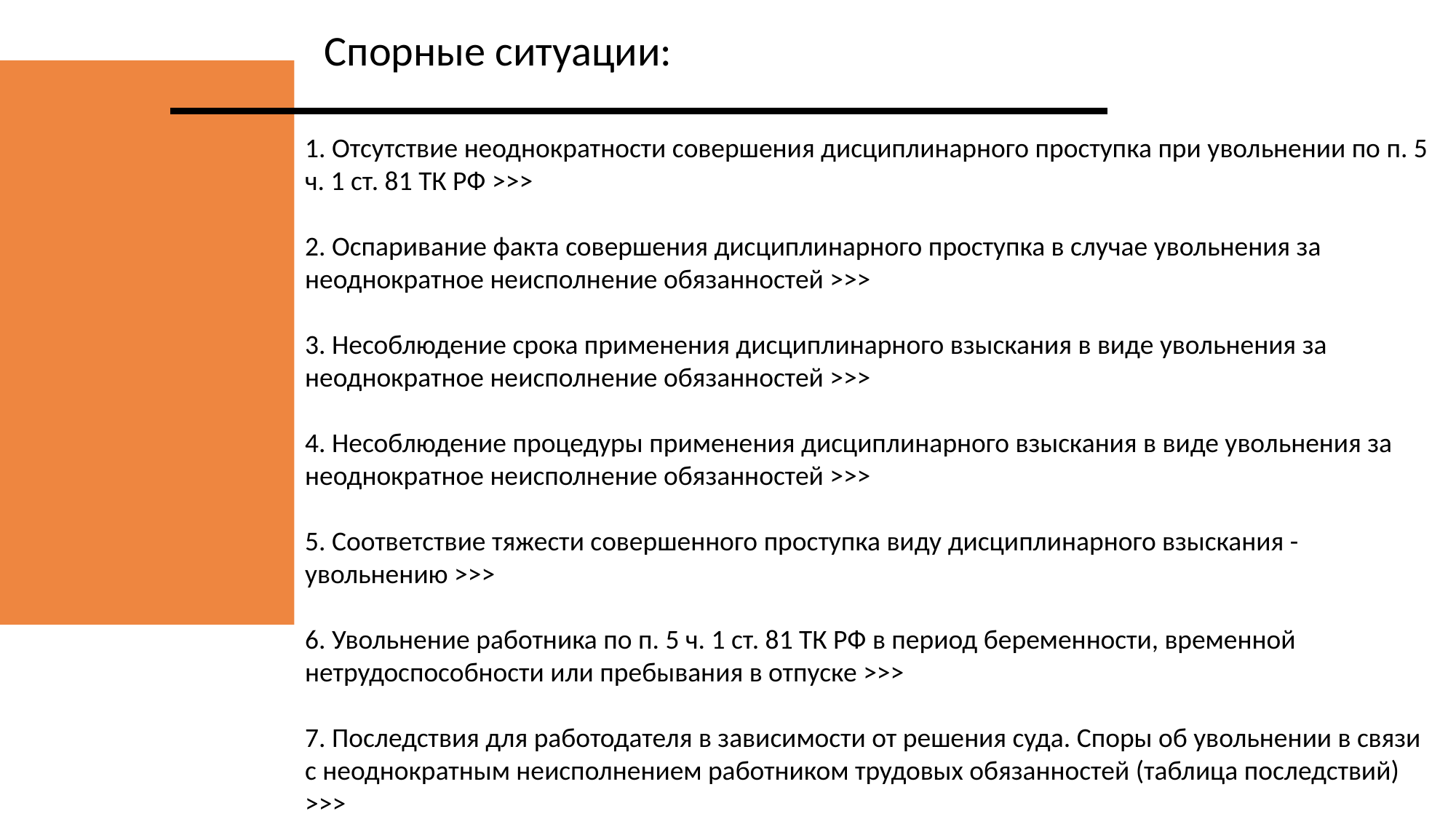

Спорные ситуации:

1. Отсутствие неоднократности совершения дисциплинарного проступка при увольнении по п. 5 ч. 1 ст. 81 ТК РФ >>>

2. Оспаривание факта совершения дисциплинарного проступка в случае увольнения за неоднократное неисполнение обязанностей >>>

3. Несоблюдение срока применения дисциплинарного взыскания в виде увольнения за неоднократное неисполнение обязанностей >>>

4. Несоблюдение процедуры применения дисциплинарного взыскания в виде увольнения за неоднократное неисполнение обязанностей >>>

5. Соответствие тяжести совершенного проступка виду дисциплинарного взыскания - увольнению >>>

6. Увольнение работника по п. 5 ч. 1 ст. 81 ТК РФ в период беременности, временной нетрудоспособности или пребывания в отпуске >>>

7. Последствия для работодателя в зависимости от решения суда. Споры об увольнении в связи с неоднократным неисполнением работником трудовых обязанностей (таблица последствий) >>>